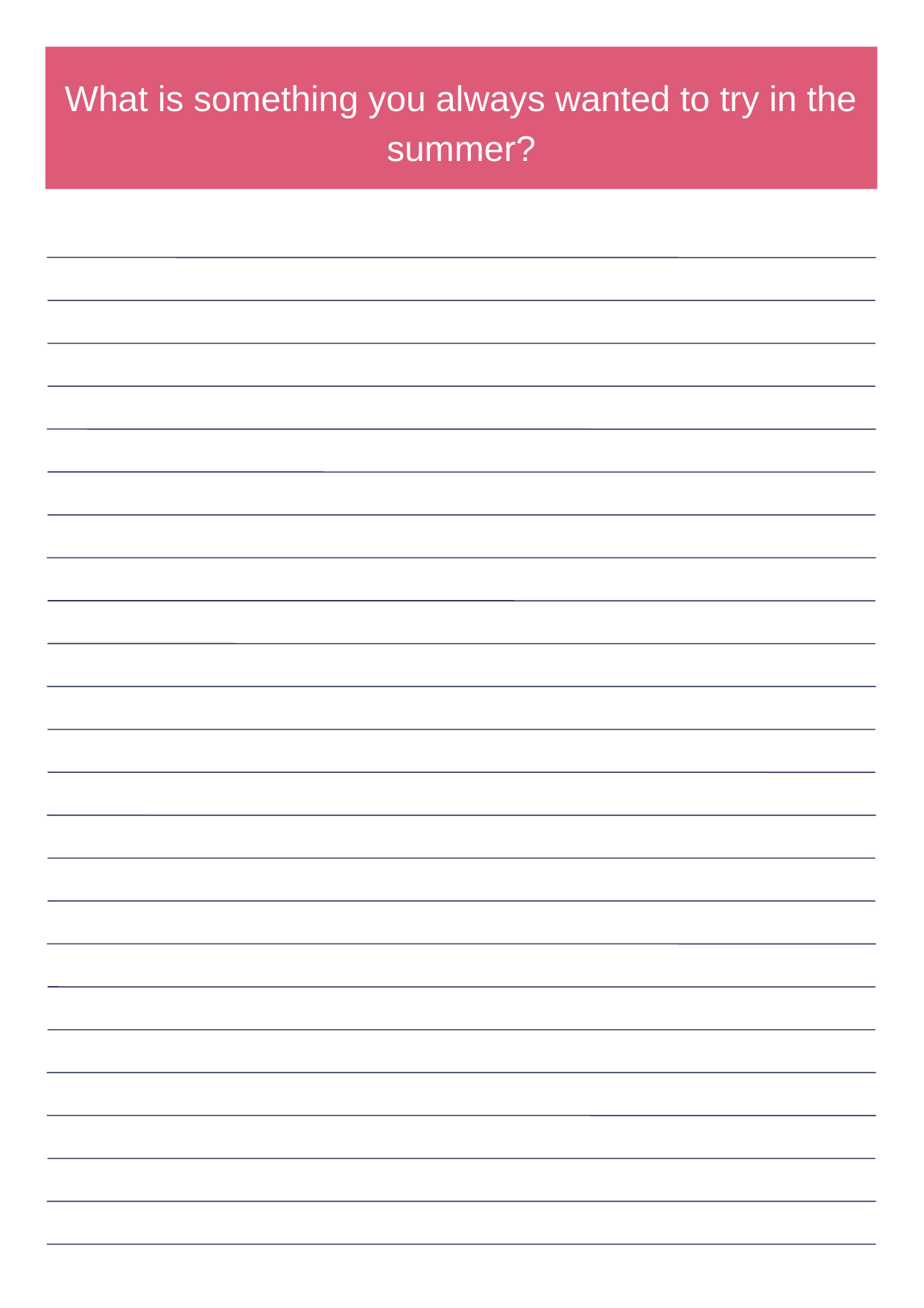

What is something you always wanted to try in the summer?